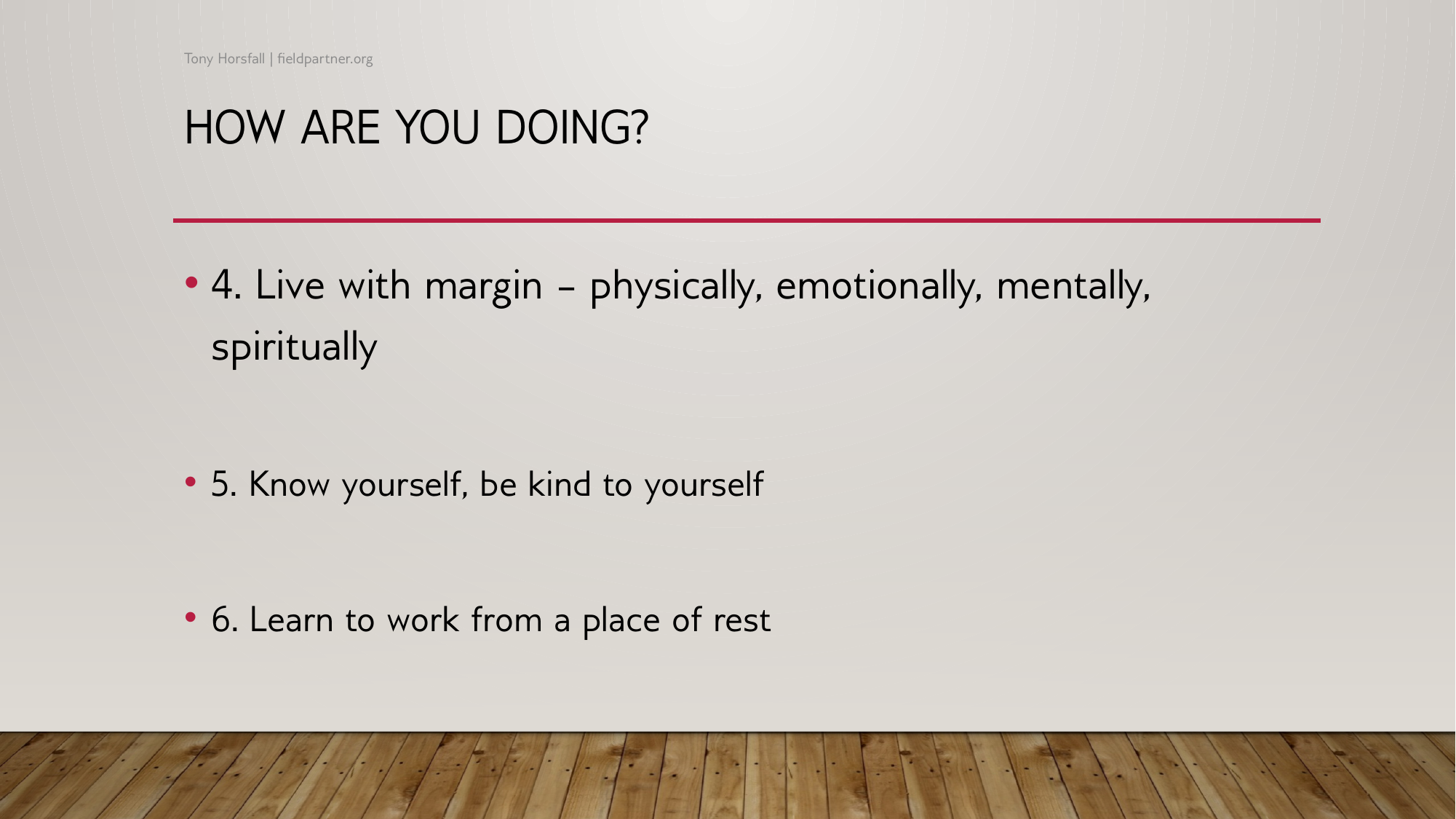

Tony Horsfall | fieldpartner.org
# How are you doing?
4. Live with margin – physically, emotionally, mentally, spiritually

5. Know yourself, be kind to yourself

6. Learn to work from a place of rest